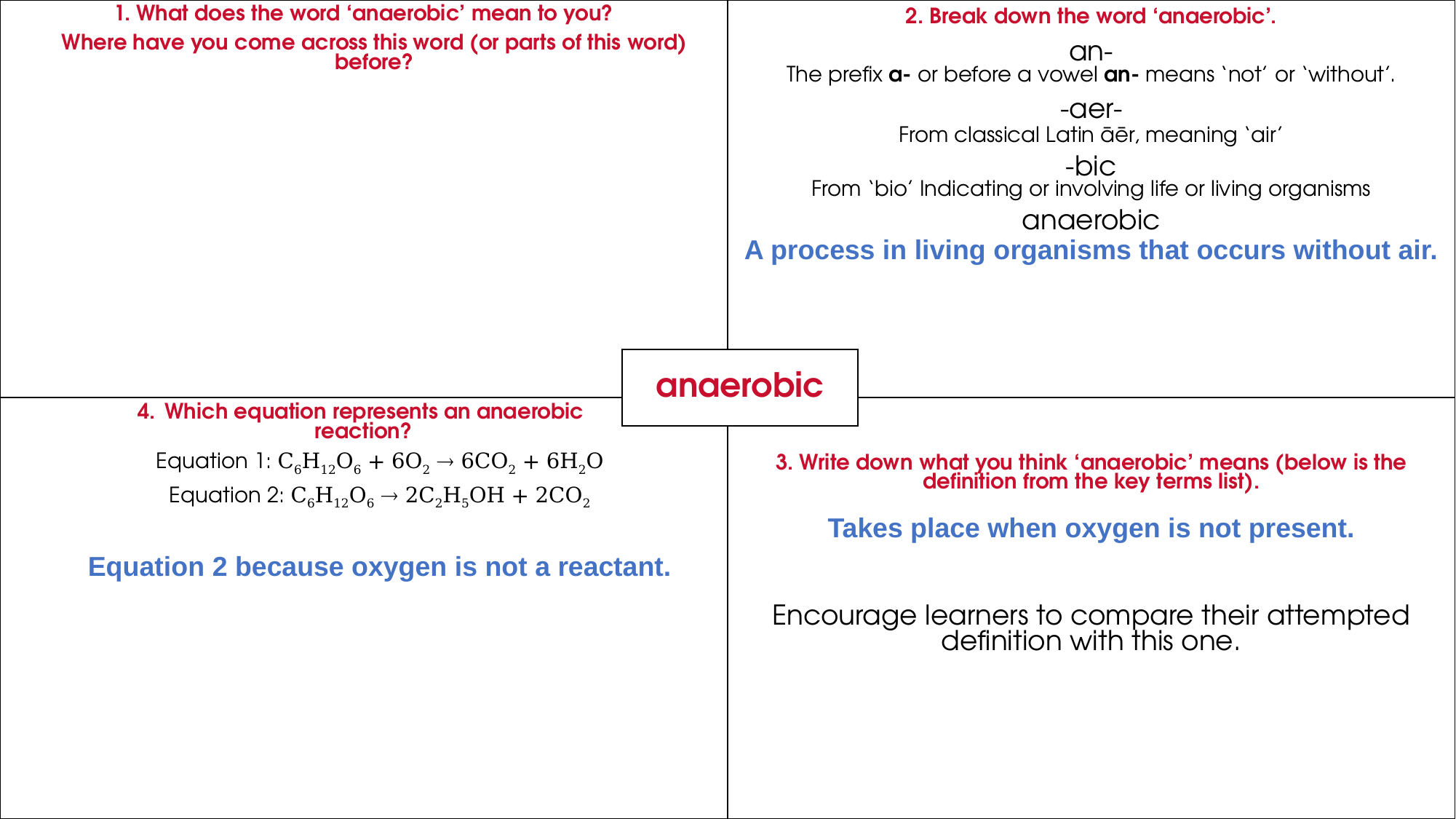

| 1. What does the word ‘anaerobic’ mean to you? Where have you come across this word (or parts of this word) before? | 2. Break down the word ‘anaerobic’. an- The prefix a- or before a vowel an- means ‘not’ or ‘without’. -aer- From classical Latin āēr, meaning ‘air’ -bic From ‘bio’ Indicating or involving life or living organisms anaerobic A process in living organisms that occurs without air. |
| --- | --- |
| Which equation represents an anaerobic reaction? Equation 1: C6H12O6 + 6O2 → 6CO2 + 6H2O Equation 2: C6H12O6 → 2C2H5OH + 2CO2 Equation 2 because oxygen is not a reactant. | 3. Write down what you think ‘anaerobic’ means (below is the definition from the key terms list). Takes place when oxygen is not present. Encourage learners to compare their attempted definition with this one. |
| anaerobic |
| --- |